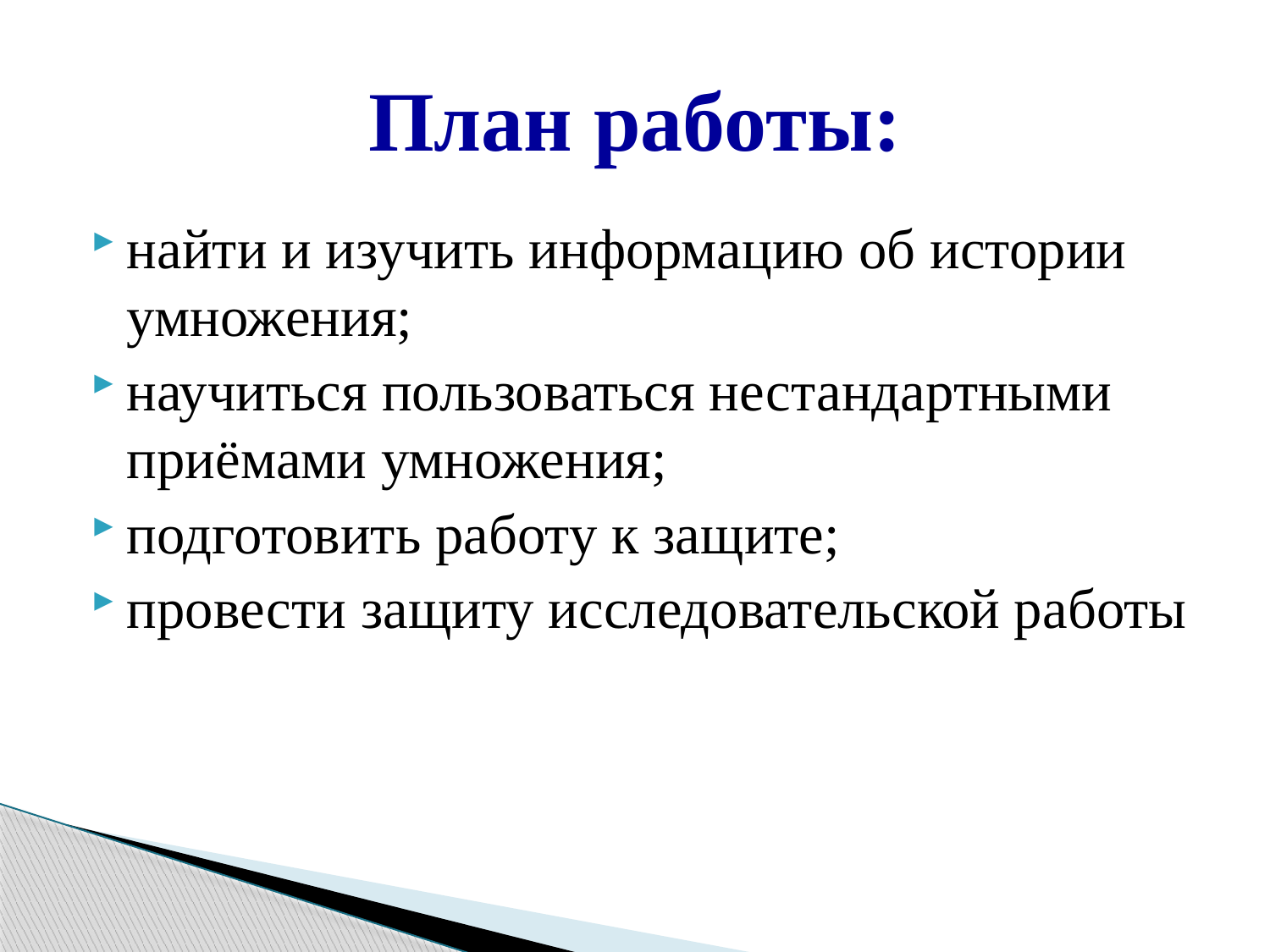

# План работы:
найти и изучить информацию об истории умножения;
научиться пользоваться нестандартными приёмами умножения;
подготовить работу к защите;
провести защиту исследовательской работы